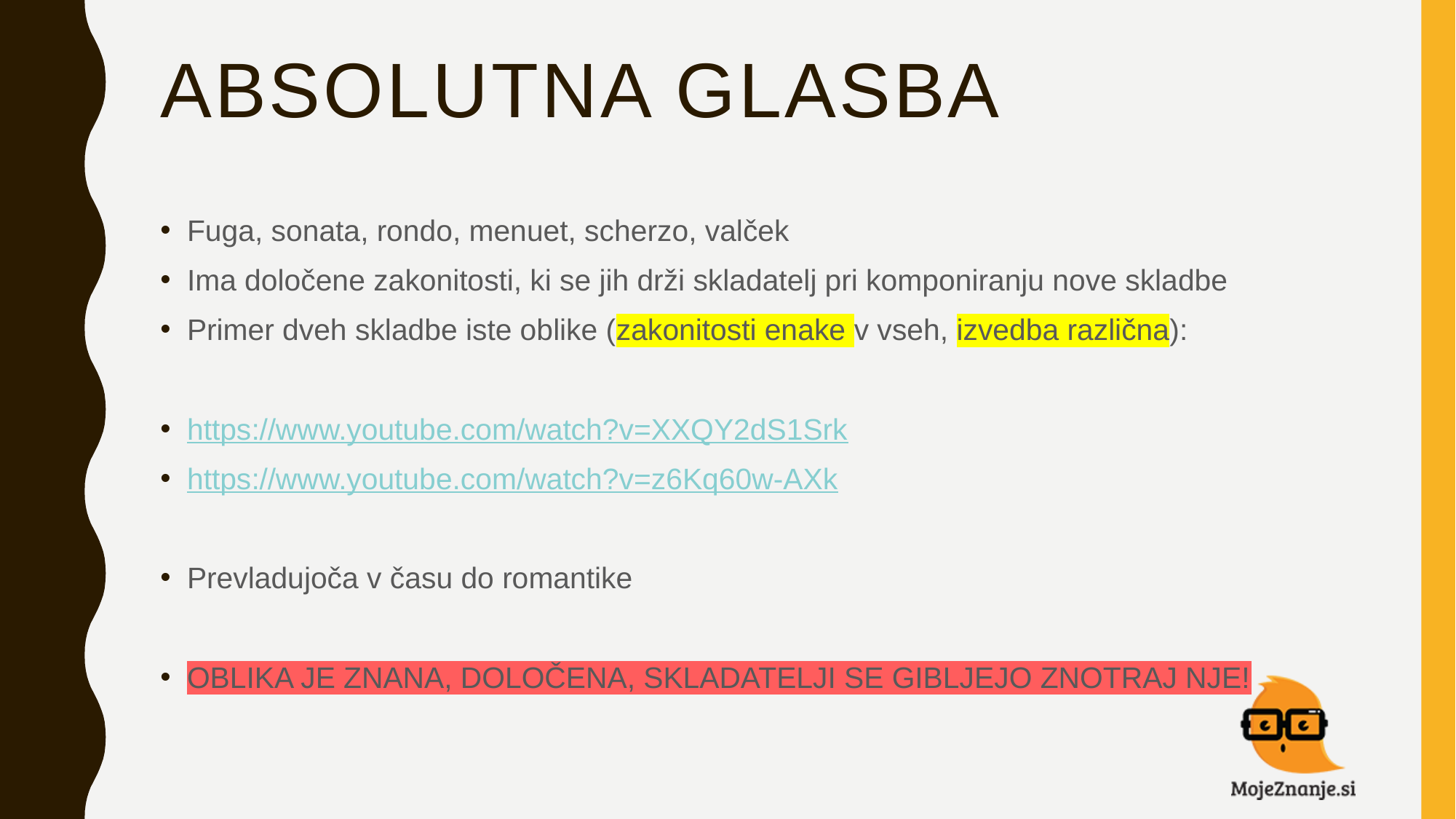

# Absolutna glasba
Fuga, sonata, rondo, menuet, scherzo, valček
Ima določene zakonitosti, ki se jih drži skladatelj pri komponiranju nove skladbe
Primer dveh skladbe iste oblike (zakonitosti enake v vseh, izvedba različna):

https://www.youtube.com/watch?v=XXQY2dS1Srk
https://www.youtube.com/watch?v=z6Kq60w-AXk

Prevladujoča v času do romantike

OBLIKA JE ZNANA, DOLOČENA, SKLADATELJI SE GIBLJEJO ZNOTRAJ NJE!